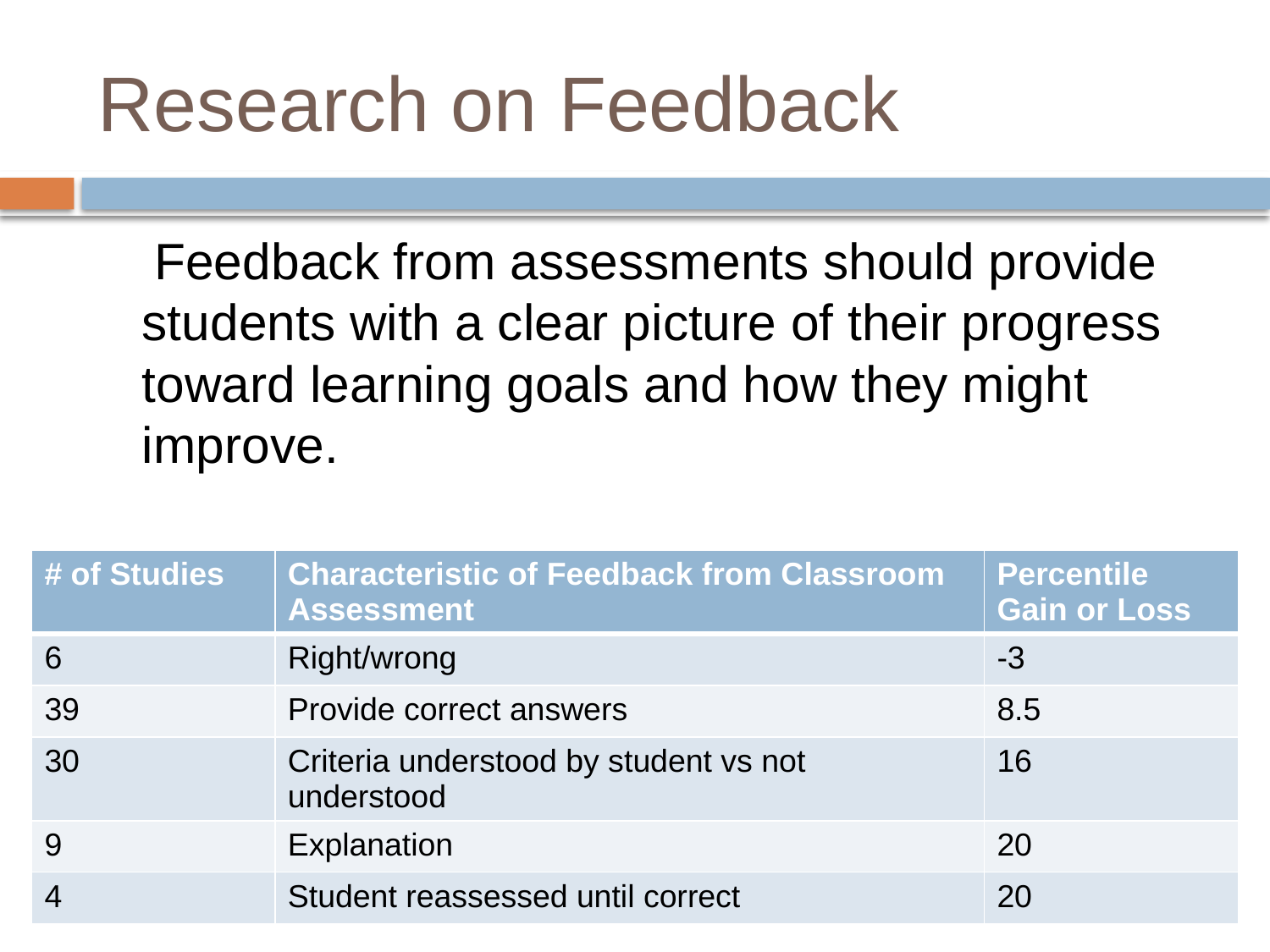

# Research on Feedback
    Feedback from assessments should provide students with a clear picture of their progress toward learning goals and how they might improve.

| # of Studies | Characteristic of Feedback from Classroom Assessment | Percentile Gain or Loss |
| --- | --- | --- |
| 6 | Right/wrong | -3 |
| 39 | Provide correct answers | 8.5 |
| 30 | Criteria understood by student vs not understood | 16 |
| 9 | Explanation | 20 |
| 4 | Student reassessed until correct | 20 |